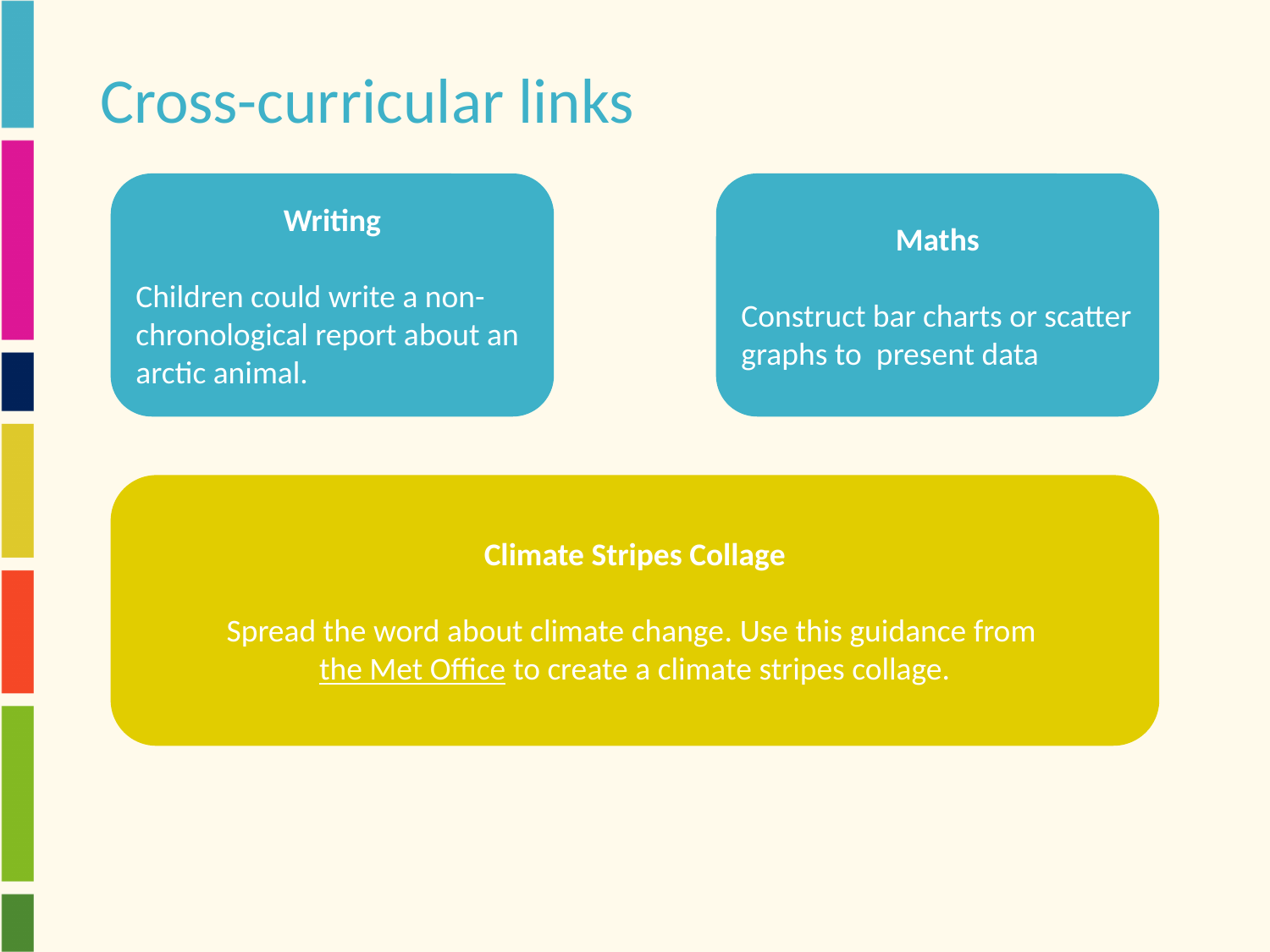

# Cross-curricular links
Writing

Children could write a non-chronological report about an arctic animal.
Maths

Construct bar charts or scatter graphs to  present data
Climate Stripes Collage

Spread the word about climate change. Use this guidance from
the Met Office to create a climate stripes collage.